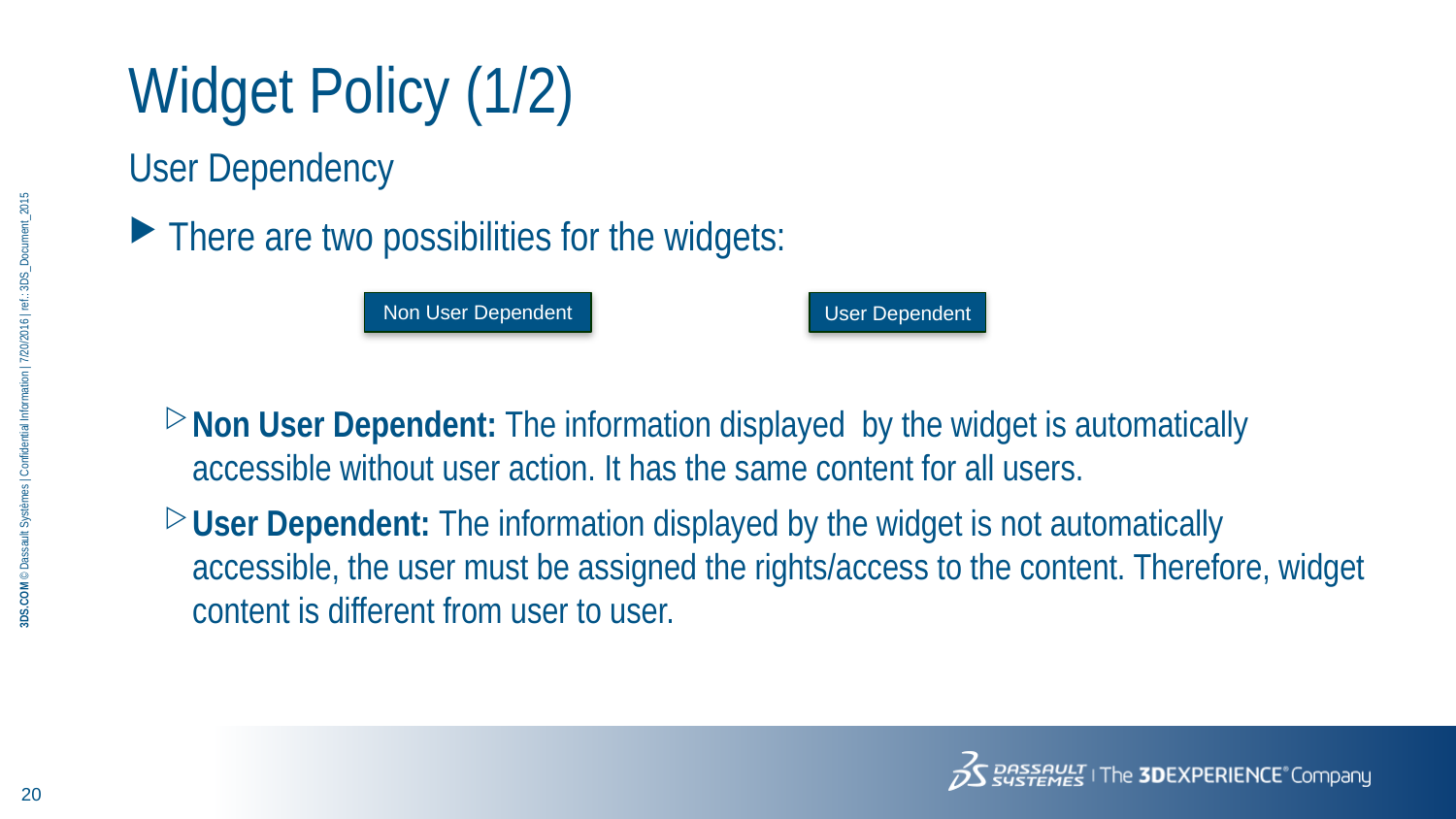

# Widget Policy (1/2)
User Dependency
There are two possibilities for the widgets:

Non User Dependent: The information displayed  by the widget is automatically accessible without user action. It has the same content for all users.
User Dependent: The information displayed by the widget is not automatically accessible, the user must be assigned the rights/access to the content. Therefore, widget content is different from user to user.
Non User Dependent
User Dependent